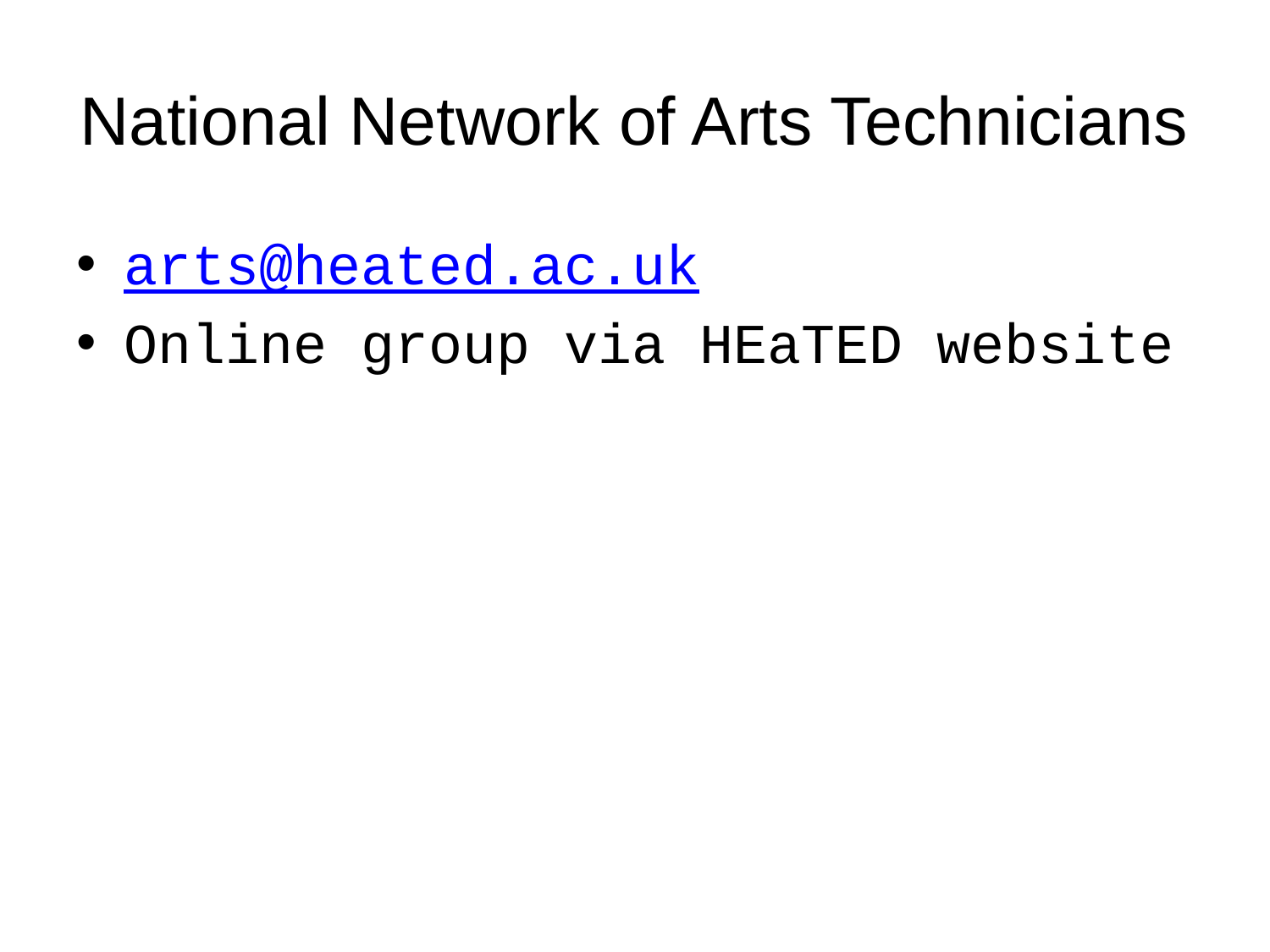

# National Network of Arts Technicians
arts@heated.ac.uk
Online group via HEaTED website